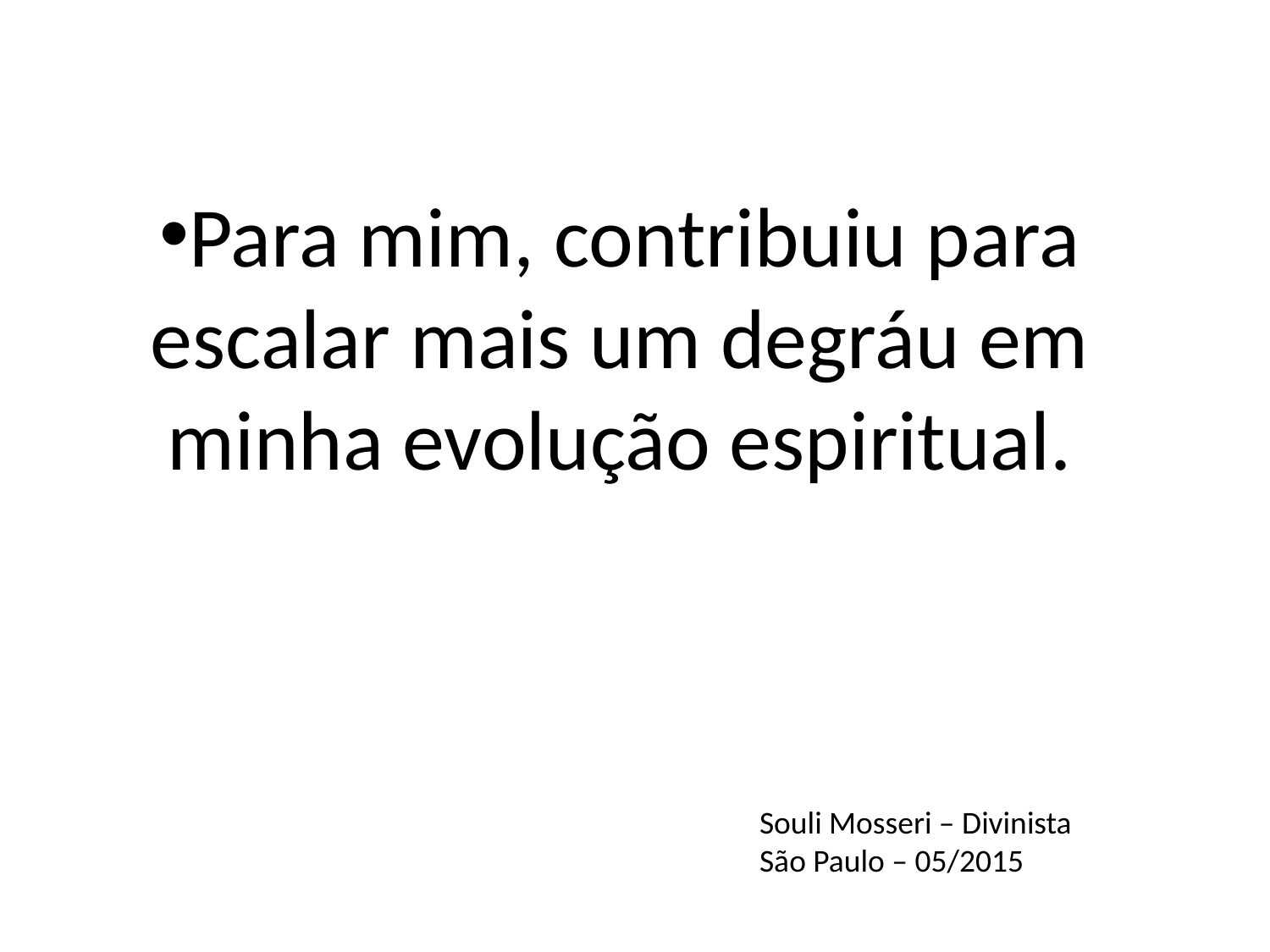

Para mim, contribuiu para escalar mais um degráu em minha evolução espiritual.
Souli Mosseri – Divinista
São Paulo – 05/2015